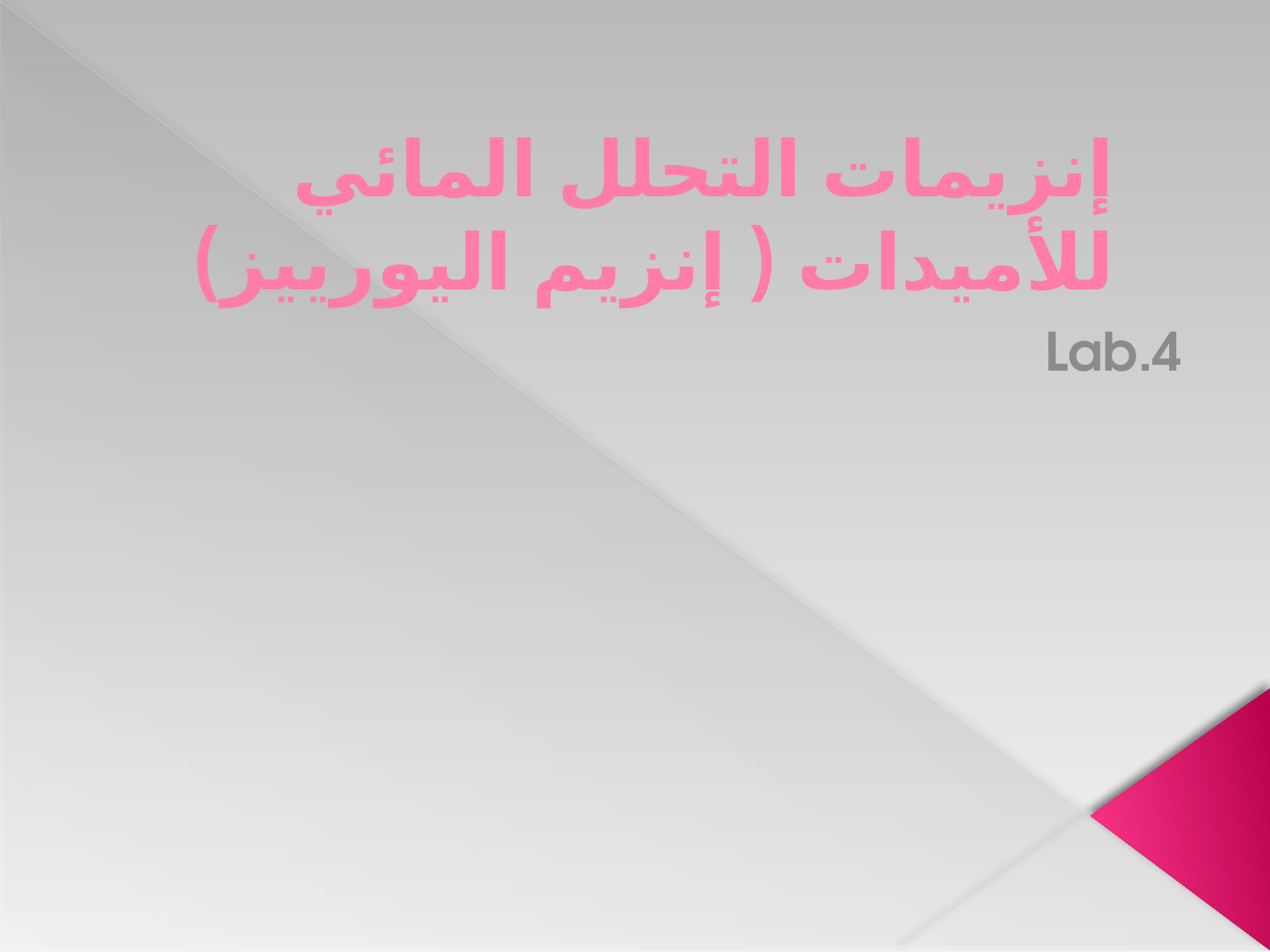

# إنزيمات التحلل المائي للأميدات ( إنزيم اليورييز)
Lab.4